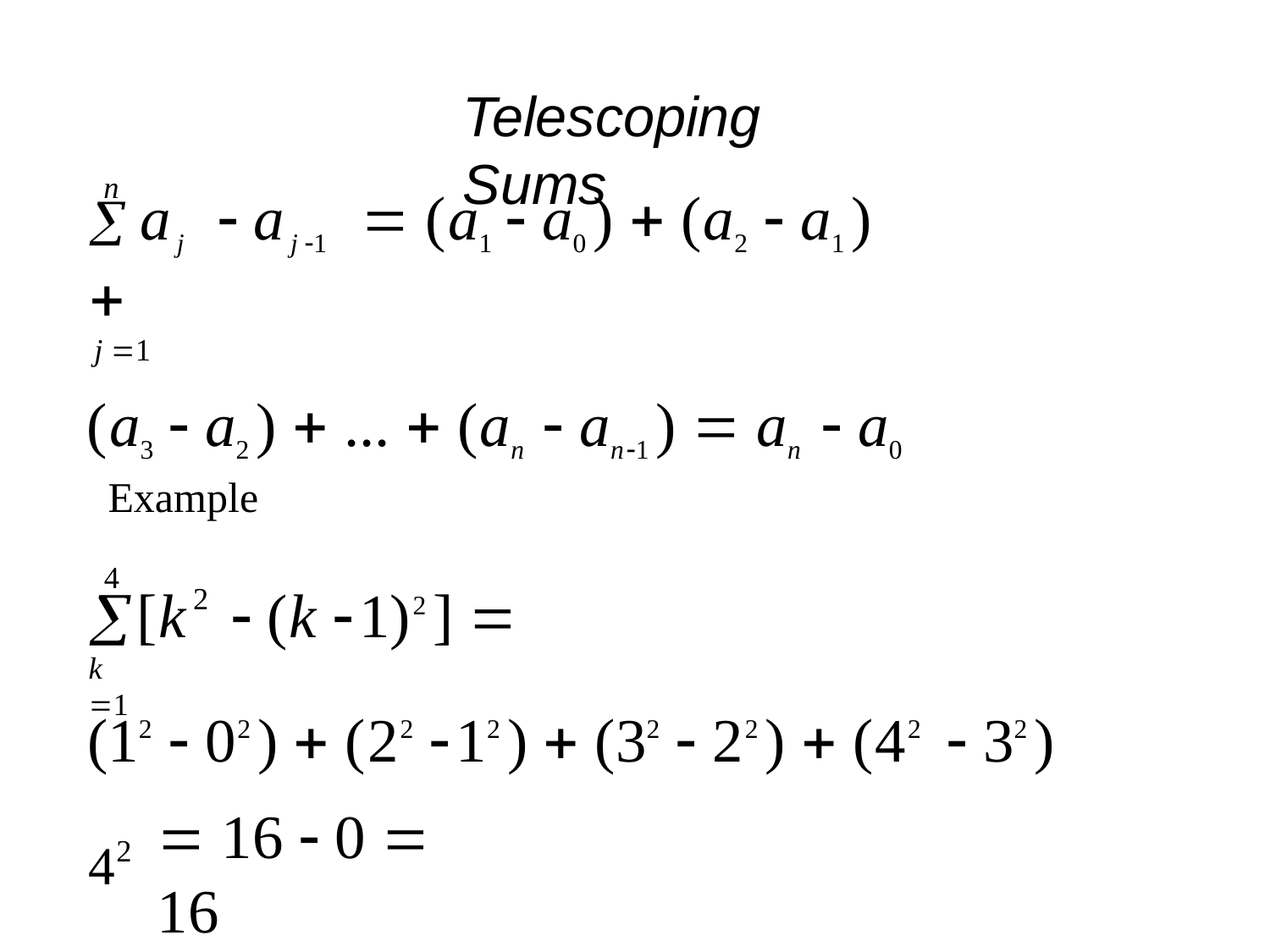

# Telescoping Sums
n
∑ aj	− aj −1	= (a1  − a0 ) + (a2  − a1 ) +
j =1
(a3  − a2 ) + ... + (an	− an−1 ) = an	− a0
Example
4
[k	− (k −1)2 ] =
2
∑
k =1
− 32 )
(12  − 02 ) + (22  −12 ) + (32  − 22 ) + (42
42
= 16 − 0 = 16